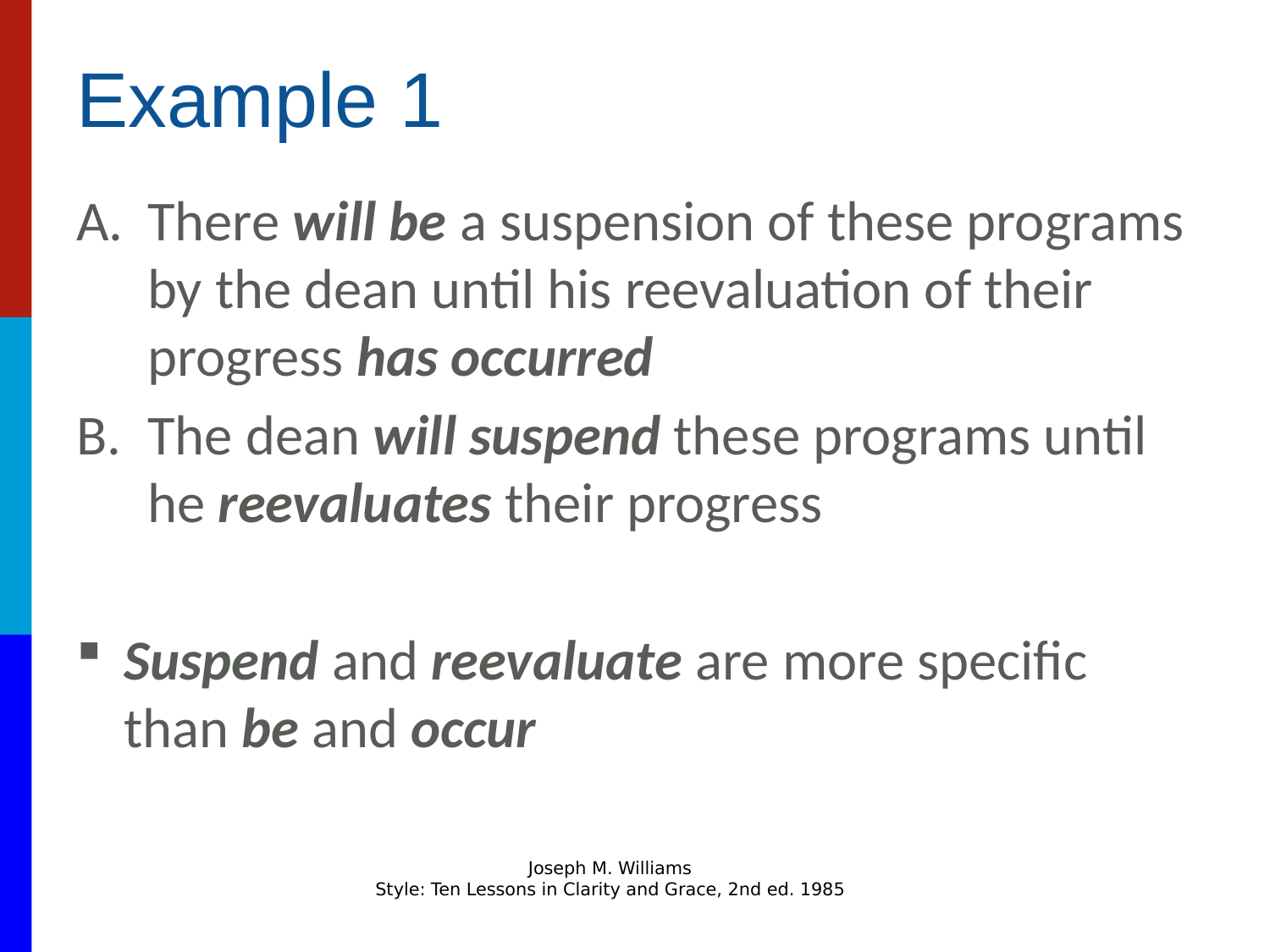

# Example 1
There will be a suspension of these programs by the dean until his reevaluation of their progress has occurred
The dean will suspend these programs until he reevaluates their progress

Suspend and reevaluate are more specific than be and occur
Joseph M. Williams
Style: Ten Lessons in Clarity and Grace, 2nd ed. 1985